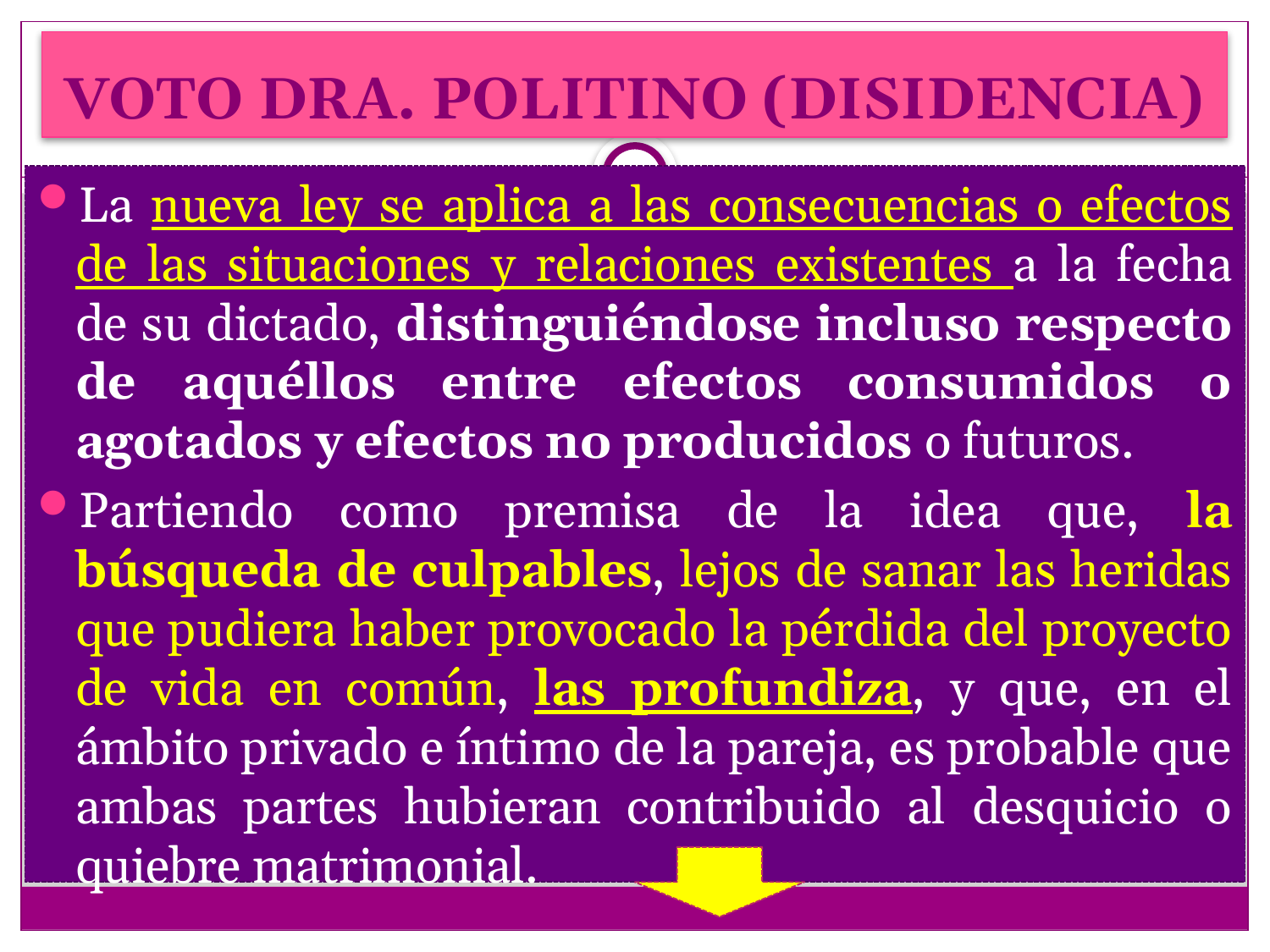

# VOTO DRA. POLITINO (DISIDENCIA)
La nueva ley se aplica a las consecuencias o efectos de las situaciones y relaciones existentes a la fecha de su dictado, distinguiéndose incluso respecto de aquéllos entre efectos consumidos o agotados y efectos no producidos o futuros.
Partiendo como premisa de la idea que, la búsqueda de culpables, lejos de sanar las heridas que pudiera haber provocado la pérdida del proyecto de vida en común, las profundiza, y que, en el ámbito privado e íntimo de la pareja, es probable que ambas partes hubieran contribuido al desquicio o quiebre matrimonial.